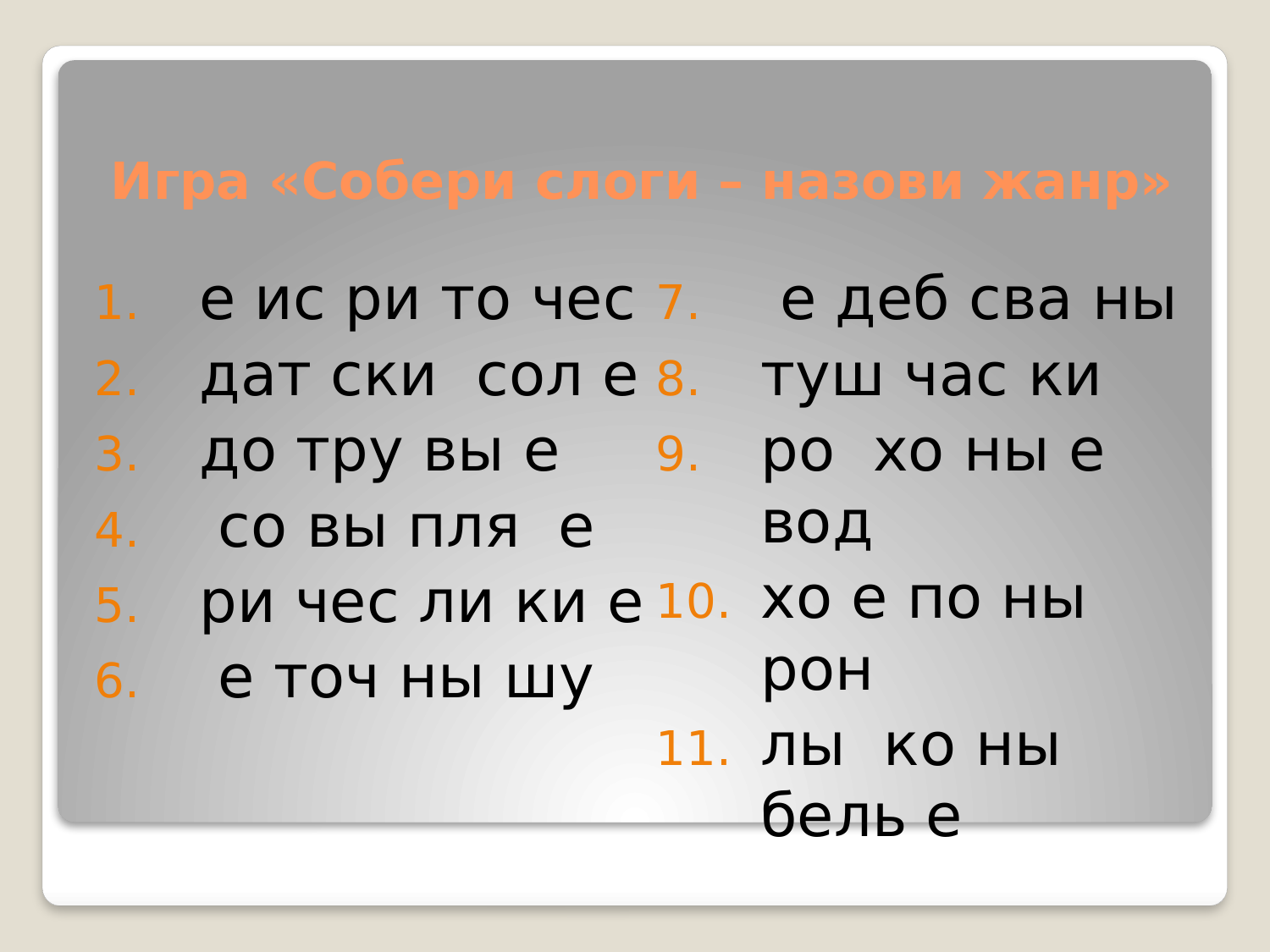

# Игра «Собери слоги – назови жанр»
е ис ри то чес
дат ски  сол е
до тру вы е
 со вы пля  е
ри чес ли ки е
 е точ ны шу

 е деб сва ны
туш час ки
ро  хо ны е вод
хо е по ны рон
лы  ко ны бель е